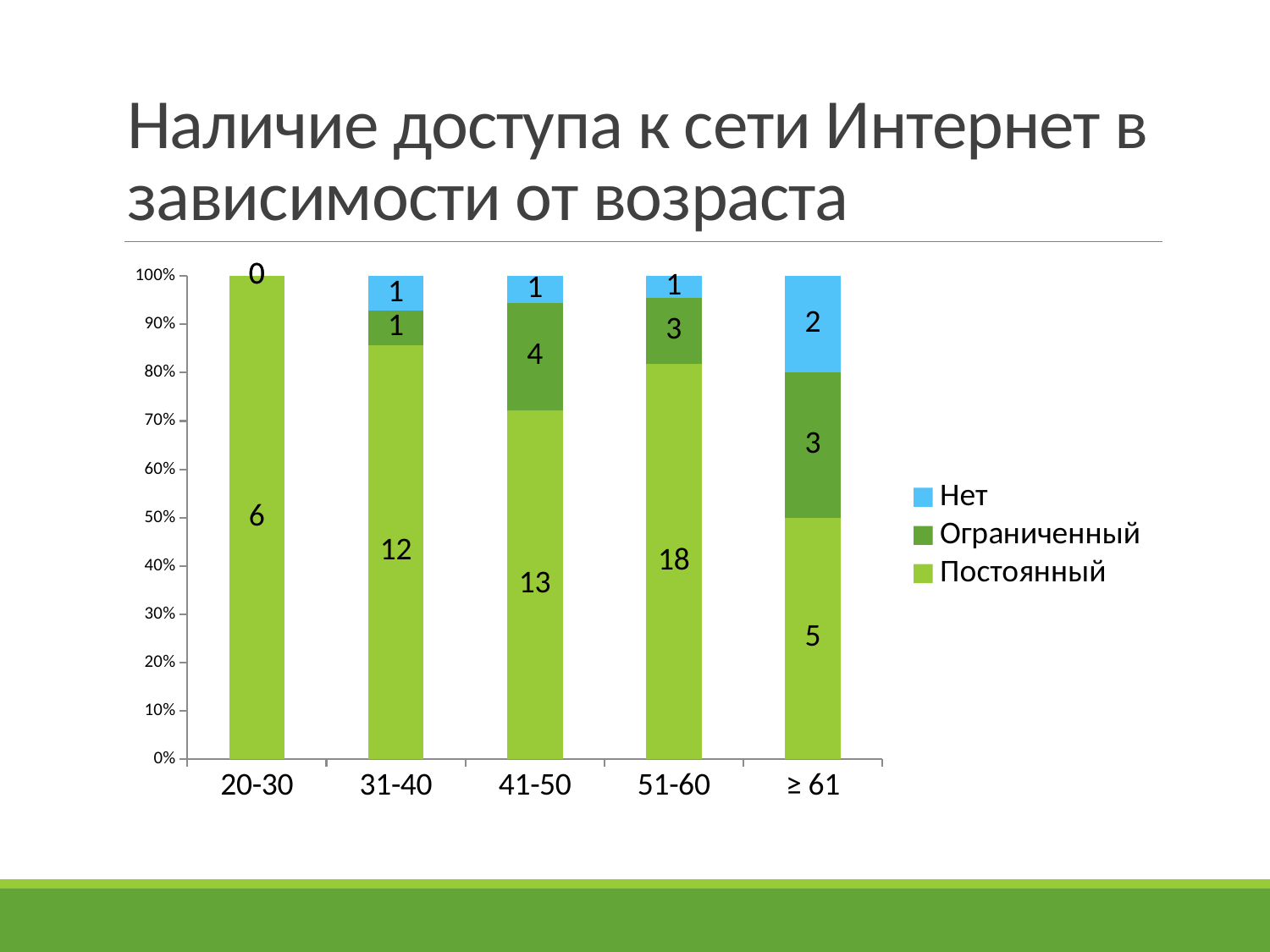

# Наличие доступа к сети Интернет в зависимости от возраста

### Chart

| Category | Постоянный | Ограниченный | Нет |
|---|---|---|---|
| 20-30 | 6.0 | 0.0 | 0.0 |
| 31-40 | 12.0 | 1.0 | 1.0 |
| 41-50 | 13.0 | 4.0 | 1.0 |
| 51-60 | 18.0 | 3.0 | 1.0 |
| ≥ 61 | 5.0 | 3.0 | 2.0 |